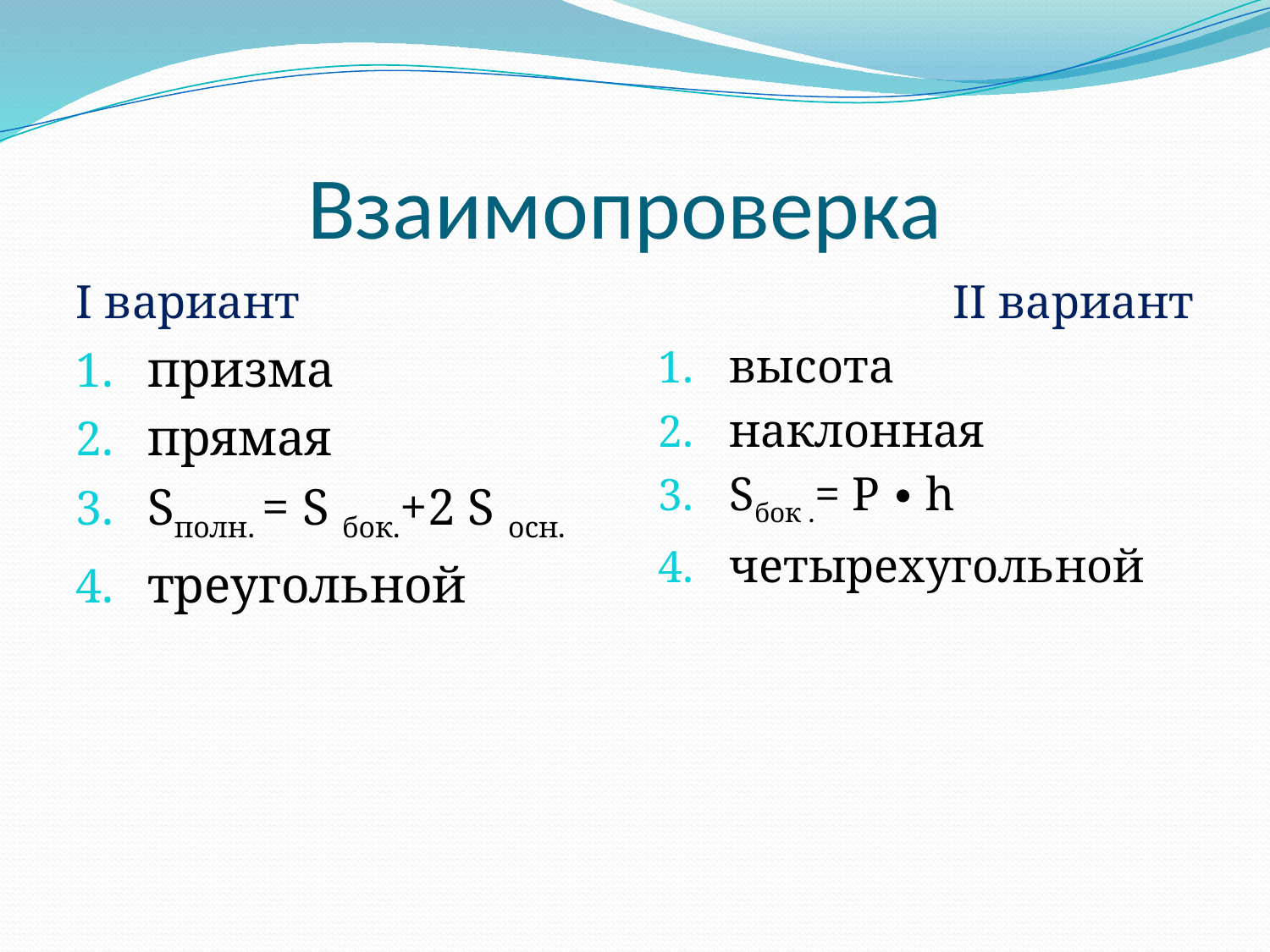

# Взаимопроверка
I вариант
призма
прямая
Sполн. = S бок.+2 S осн.
треугольной
II вариант
высота
наклонная
Sбок .= P ∙ h
четырехугольной